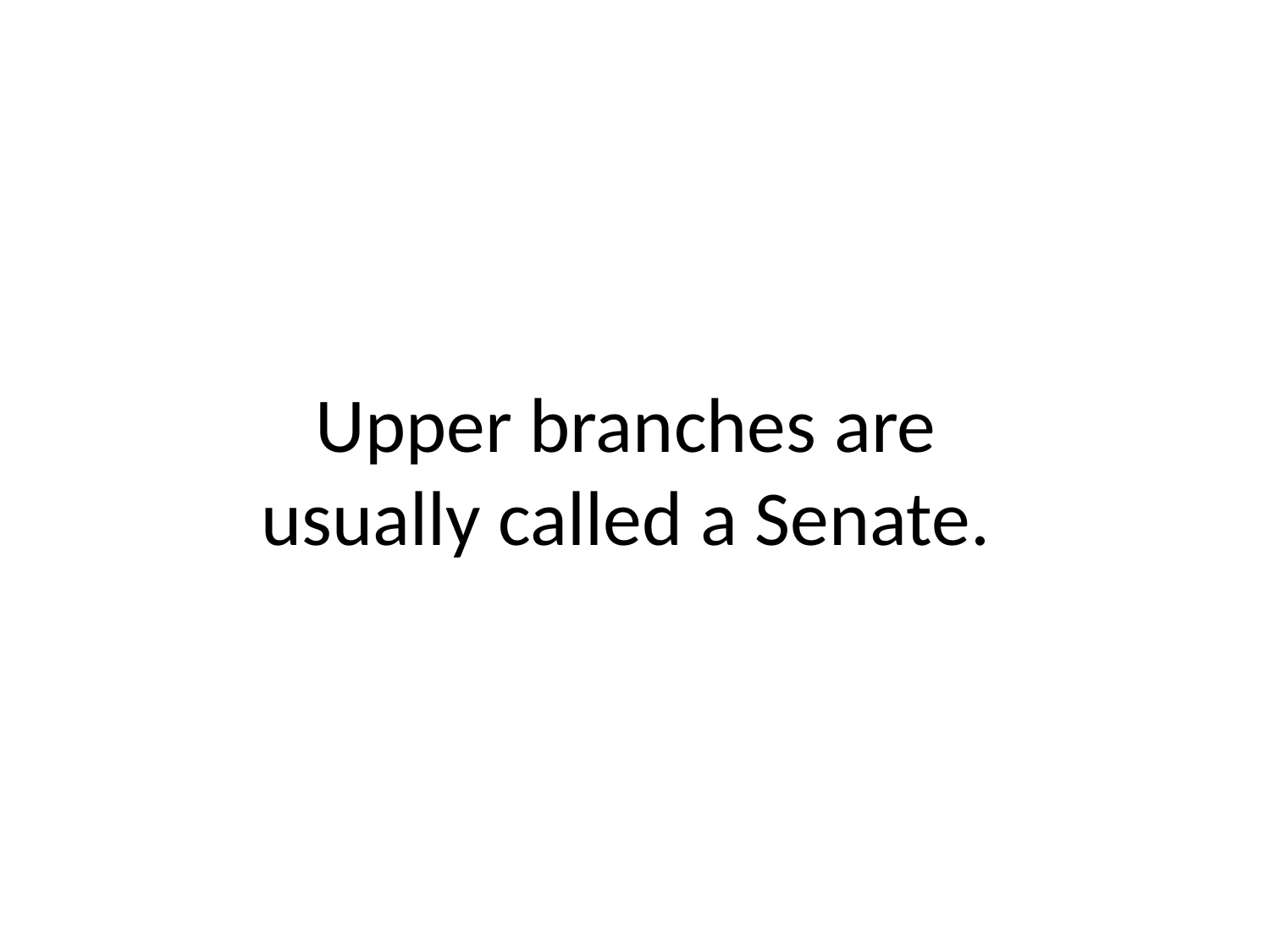

# Upper branches are usually called a Senate.